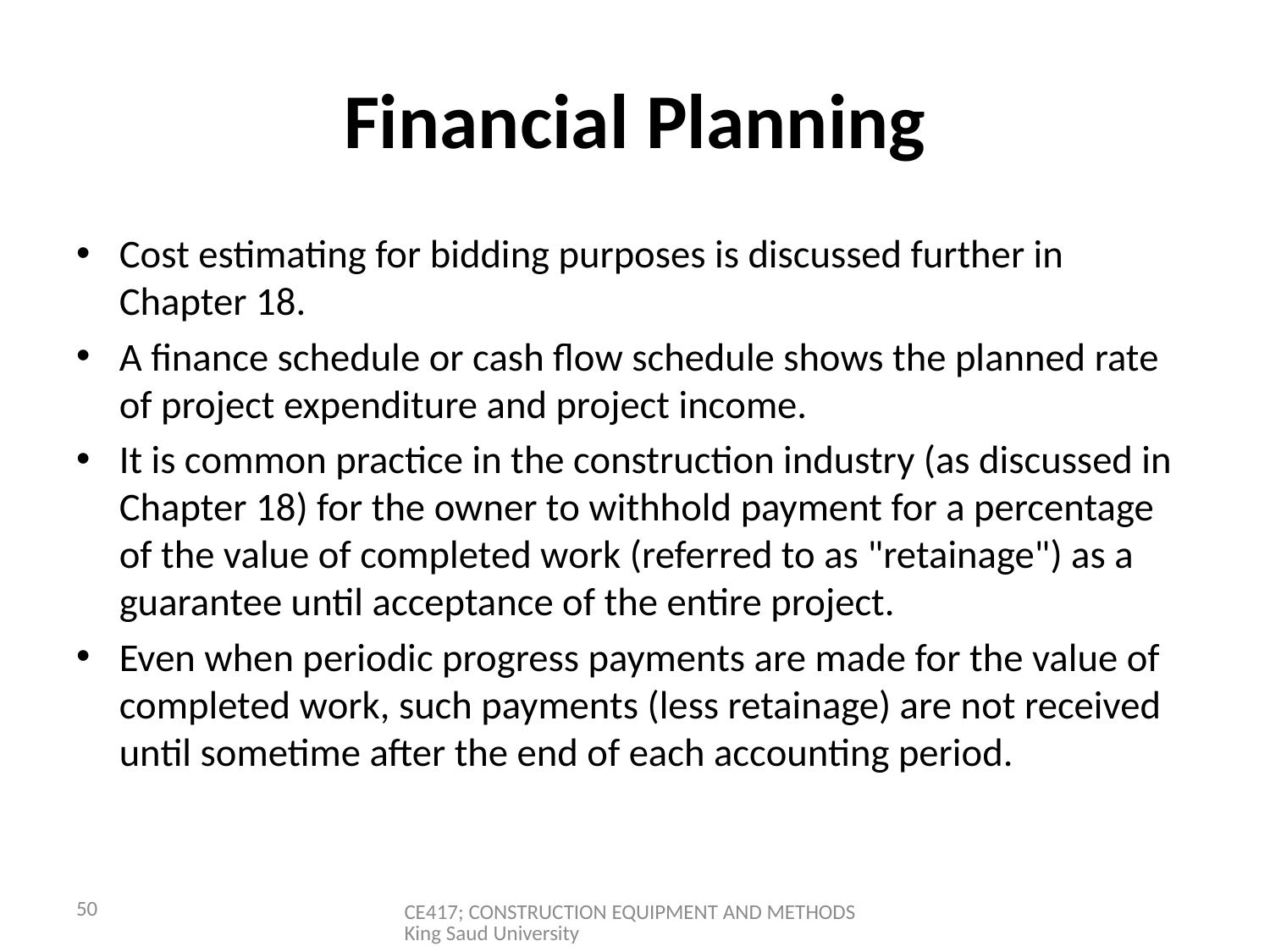

# Financial Planning
Cost estimating for bidding purposes is discussed further in Chapter 18.
A finance schedule or cash flow schedule shows the planned rate of project expenditure and project income.
It is common practice in the construction industry (as discussed in Chapter 18) for the owner to withhold payment for a percentage of the value of completed work (referred to as "retainage") as a guarantee until acceptance of the entire project.
Even when periodic progress payments are made for the value of completed work, such payments (less retainage) are not received until sometime after the end of each accounting period.
50
CE417; CONSTRUCTION EQUIPMENT AND METHODS King Saud University